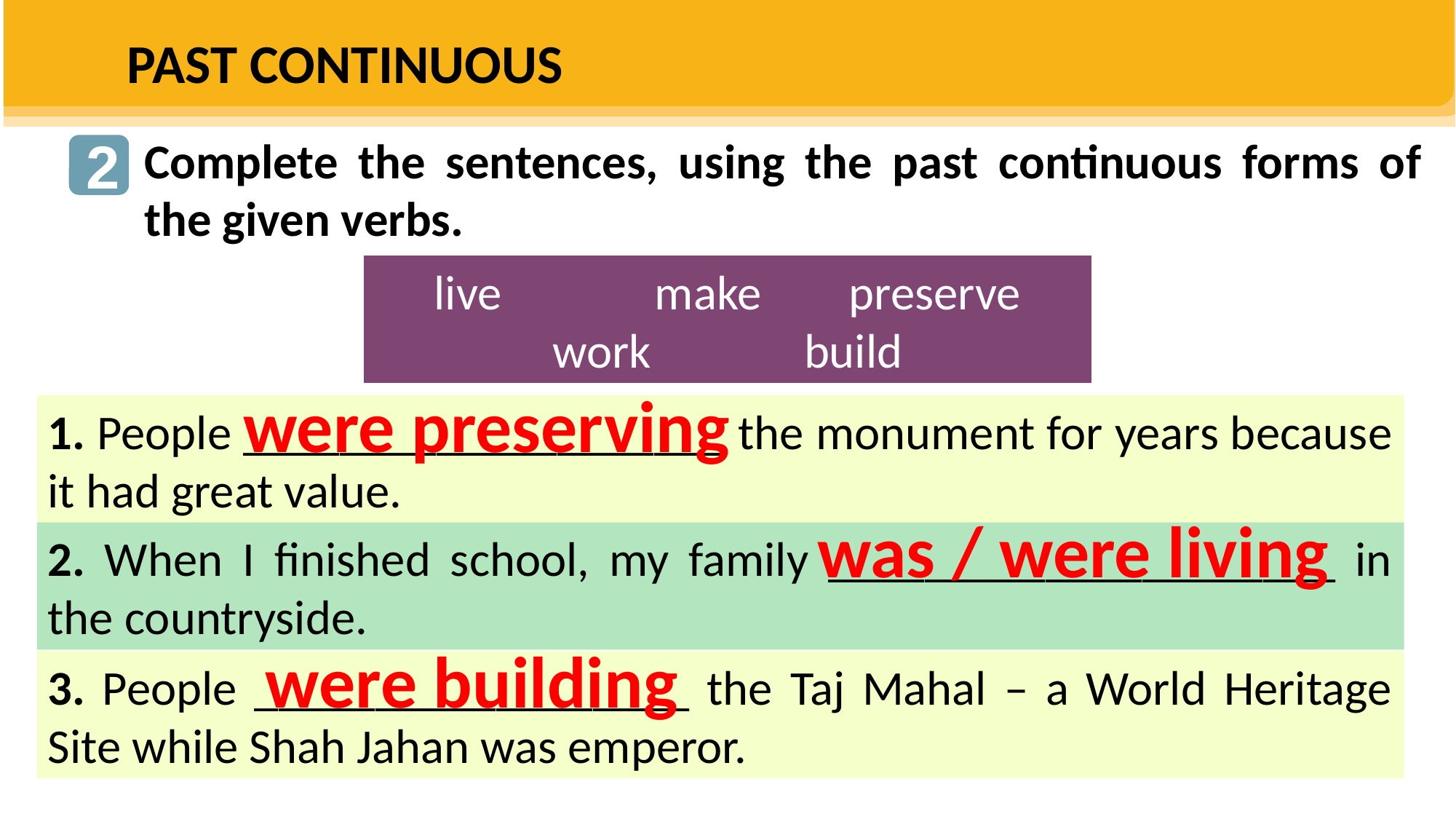

PAST CONTINUOUS
2
Complete the sentences, using the past continuous forms of the given verbs.

live              make        preserve
work              build
were preserving
1. People ____________________ the monument for years because it had great value.
was / were living
2. When I finished school, my family _____________________ in the countryside.
were building
3. People __________________ the Taj Mahal – a World Heritage Site while Shah Jahan was emperor.